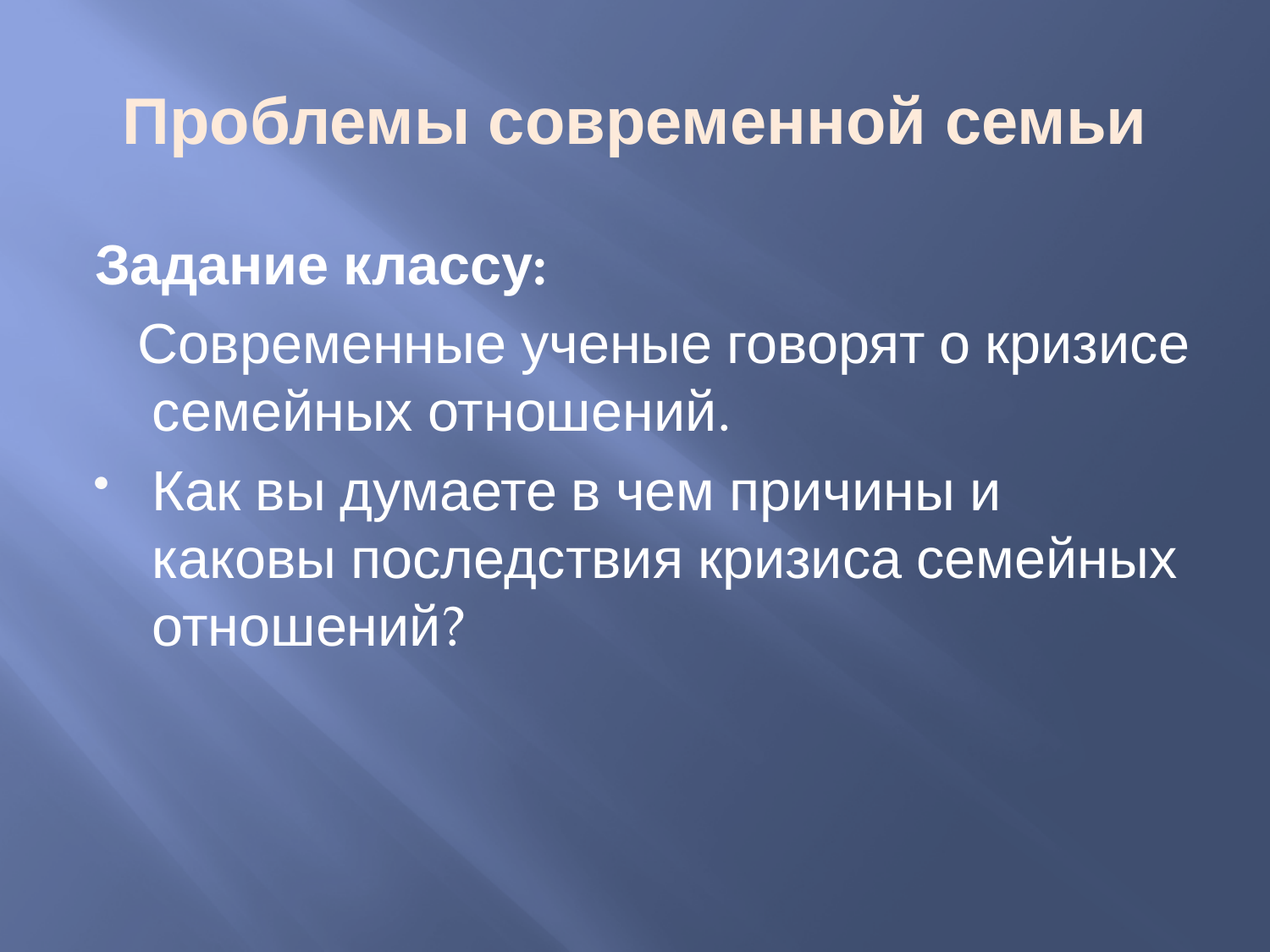

# Проблемы современной семьи
Задание классу:
   Современные ученые говорят о кризисе семейных отношений.
Как вы думаете в чем причины и каковы последствия кризиса семейных отношений?